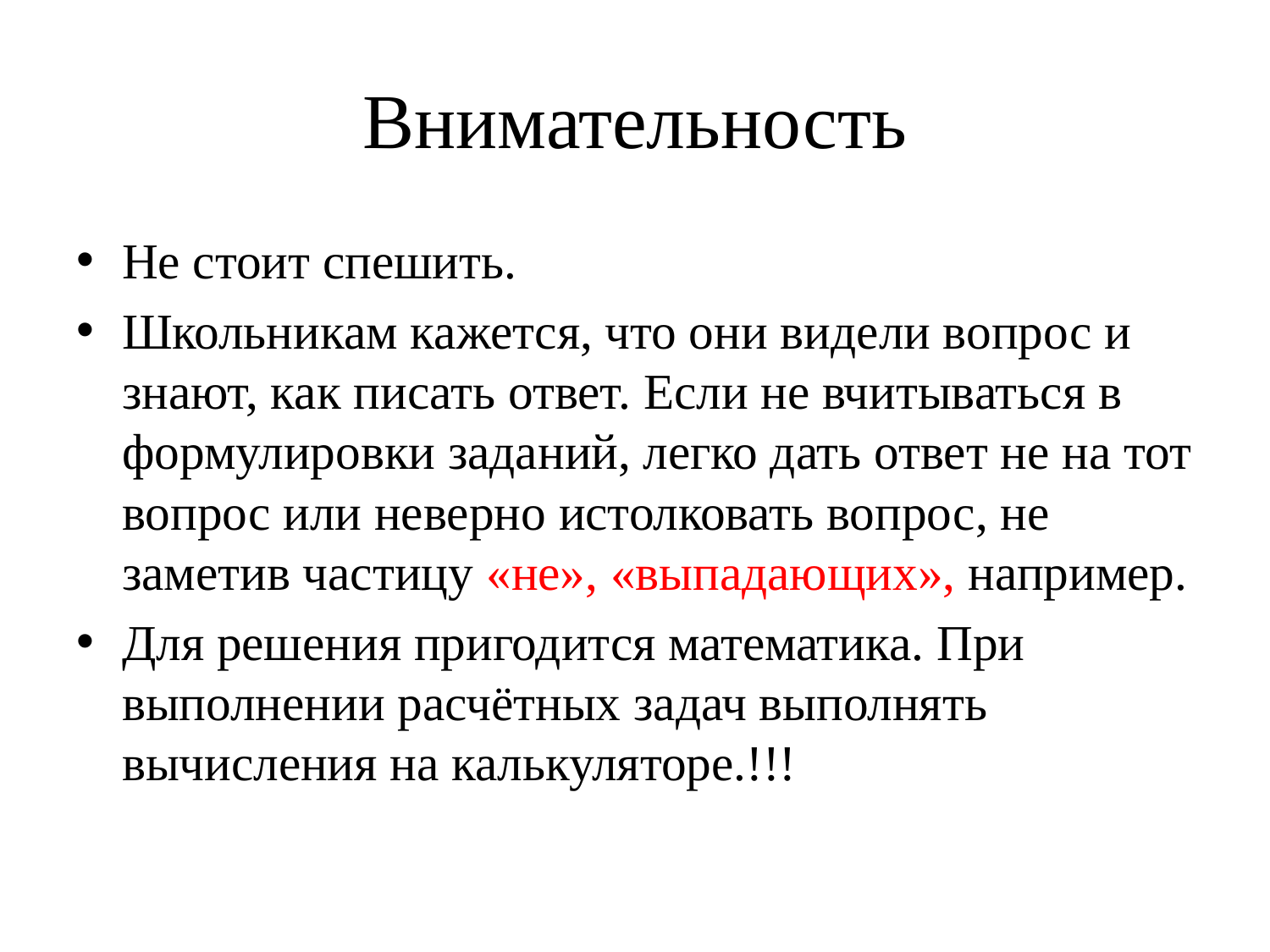

# Внимательность
Не стоит спешить.
Школьникам кажется, что они видели вопрос и знают, как писать ответ. Если не вчитываться в формулировки заданий, легко дать ответ не на тот вопрос или неверно истолковать вопрос, не заметив частицу «не», «выпадающих», например.
Для решения пригодится математика. При выполнении расчётных задач выполнять вычисления на калькуляторе.!!!